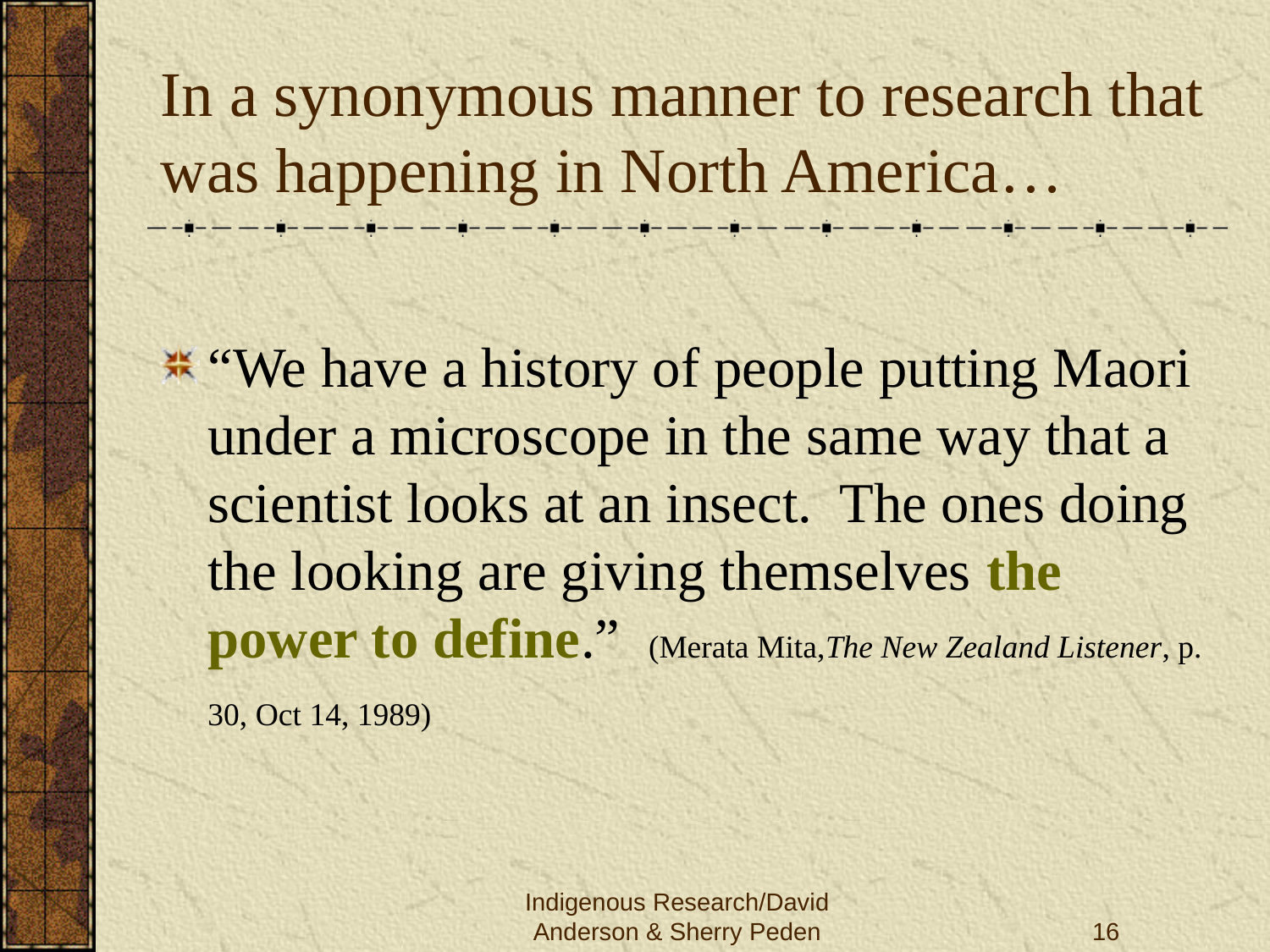

# In a synonymous manner to research that was happening in North America…

“We have a history of people putting Maori under a microscope in the same way that a scientist looks at an insect.  The ones doing the looking are giving themselves the power to define.”  (Merata Mita,The New Zealand Listener, p. 30, Oct 14, 1989)

Indigenous Research/David Anderson & Sherry Peden
16